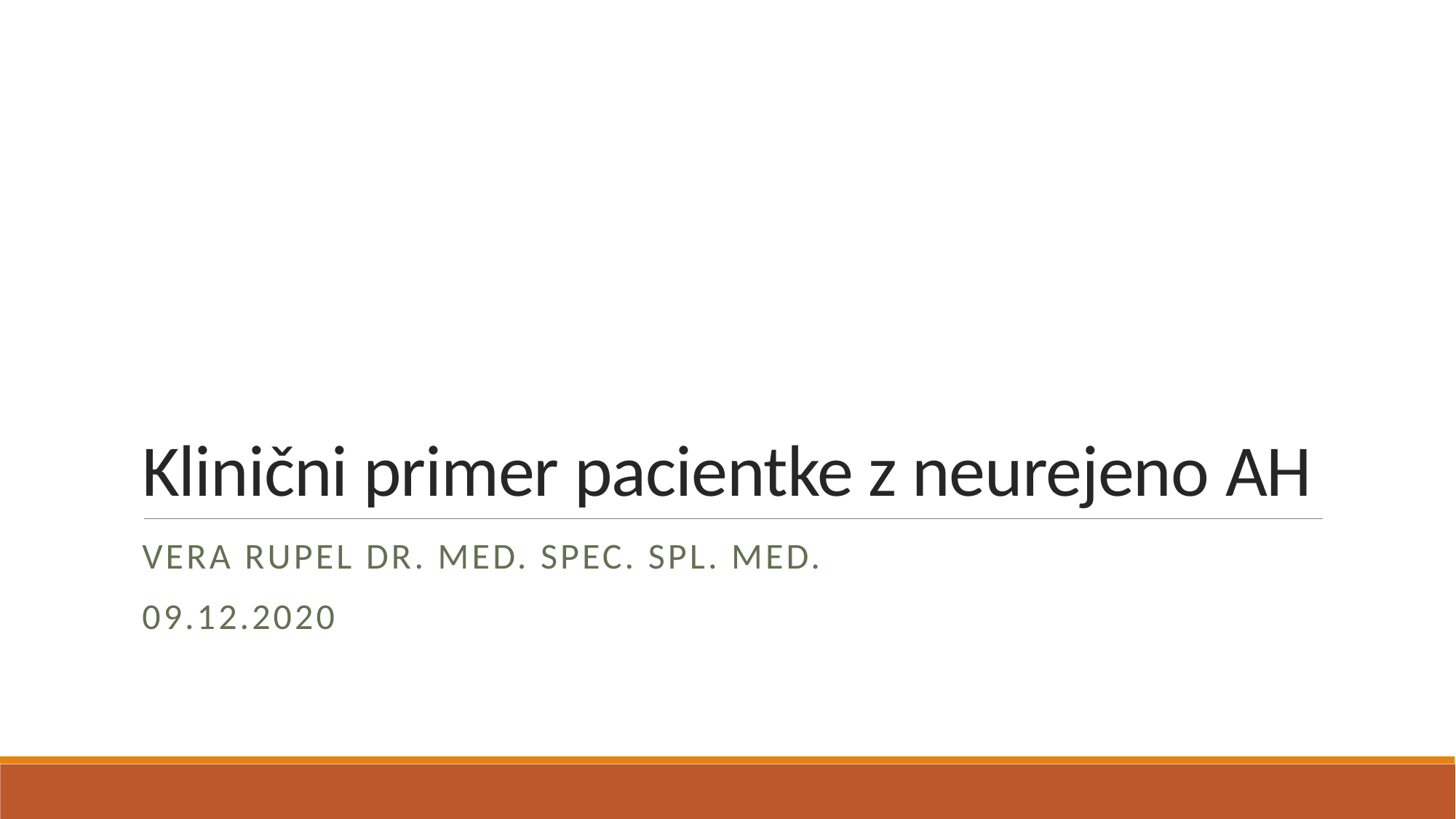

# Klinični primer pacientke z neurejeno AH
Vera Rupel dr. med. spec. spl. med.
09.12.2020